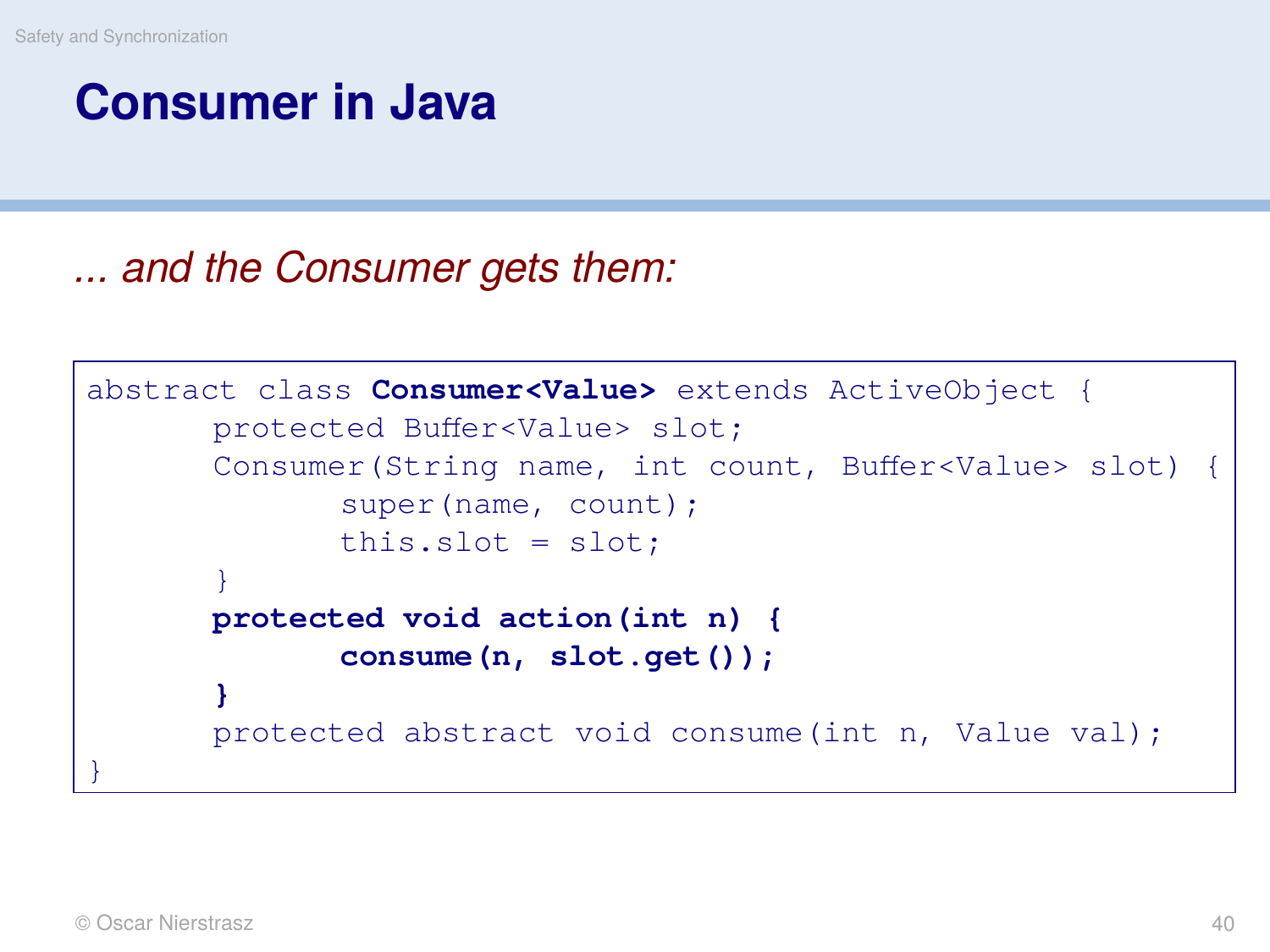

Safety and Synchronization
# Consumer in Java
... and the Consumer gets them:
abstract class Consumer<Value> extends ActiveObject {
	protected Buffer<Value> slot;
	Consumer(String name, int count, Buffer<Value> slot) {
		super(name, count);
		this.slot = slot;
	}
	protected void action(int n) {
		consume(n, slot.get());
	}
	protected abstract void consume(int n, Value val);
}
© Oscar Nierstrasz
40